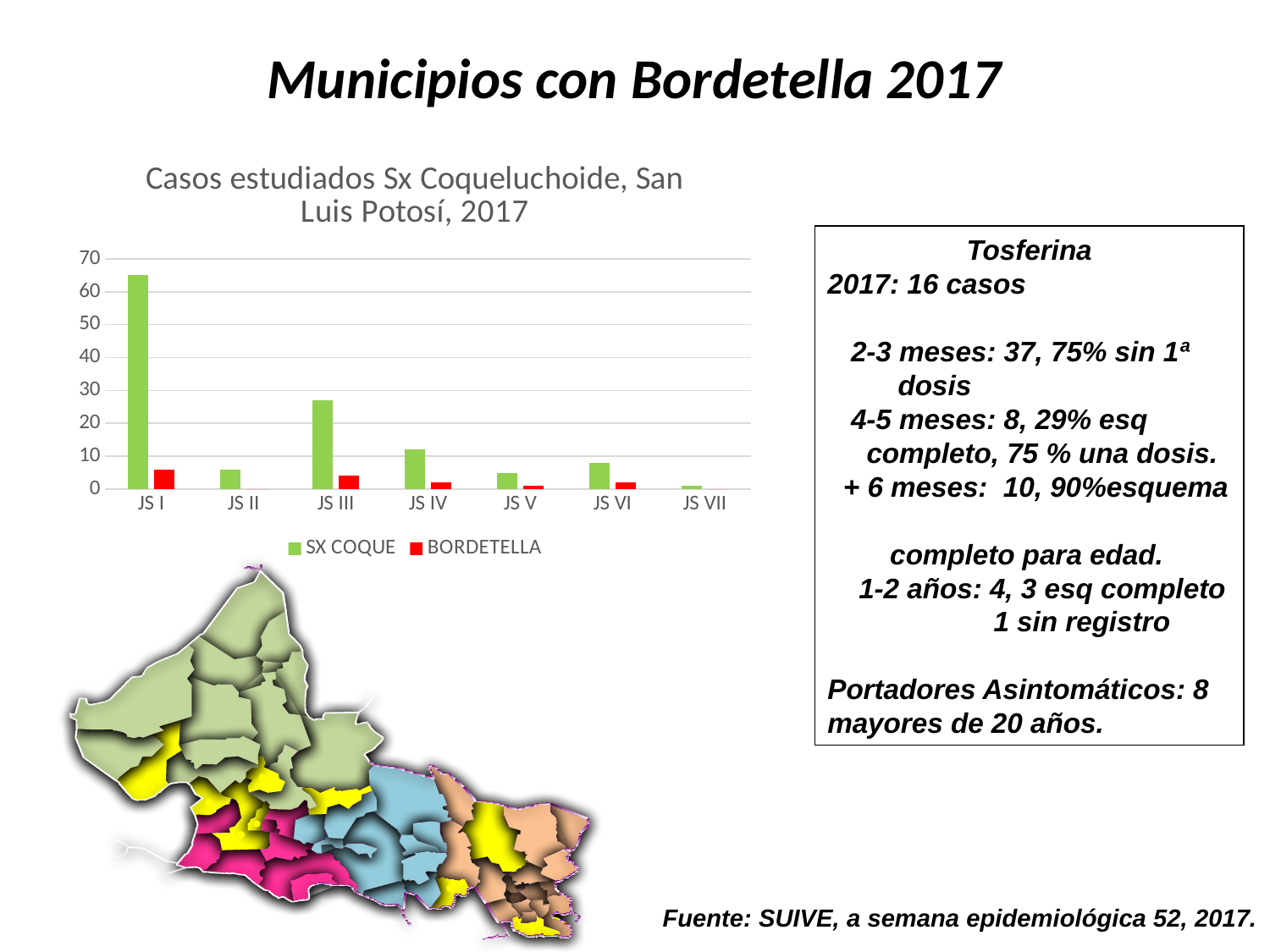

# Municipios con Bordetella 2017

### Chart: Casos estudiados Sx Coqueluchoide, San Luis Potosí, 2017

| Category | SX COQUE | BORDETELLA |
|---|---|---|
| JS I | 65.0 | 6.0 |
| JS II | 6.0 | 0.0 |
| JS III | 27.0 | 4.0 |
| JS IV | 12.0 | 2.0 |
| JS V | 5.0 | 1.0 |
| JS VI | 8.0 | 2.0 |
| JS VII | 1.0 | 0.0 |
Tosferina
2017: 16 casos

   2-3 meses: 37, 75% sin 1ª
         dosis
   4-5 meses: 8, 29% esq
     completo, 75 % una dosis.
  + 6 meses:  10, 90%esquema
        completo para edad.
    1-2 años: 4, 3 esq completo
	     1 sin registro

Portadores Asintomáticos: 8 mayores de 20 años.

Fuente: SUIVE, a semana epidemiológica 52, 2017.